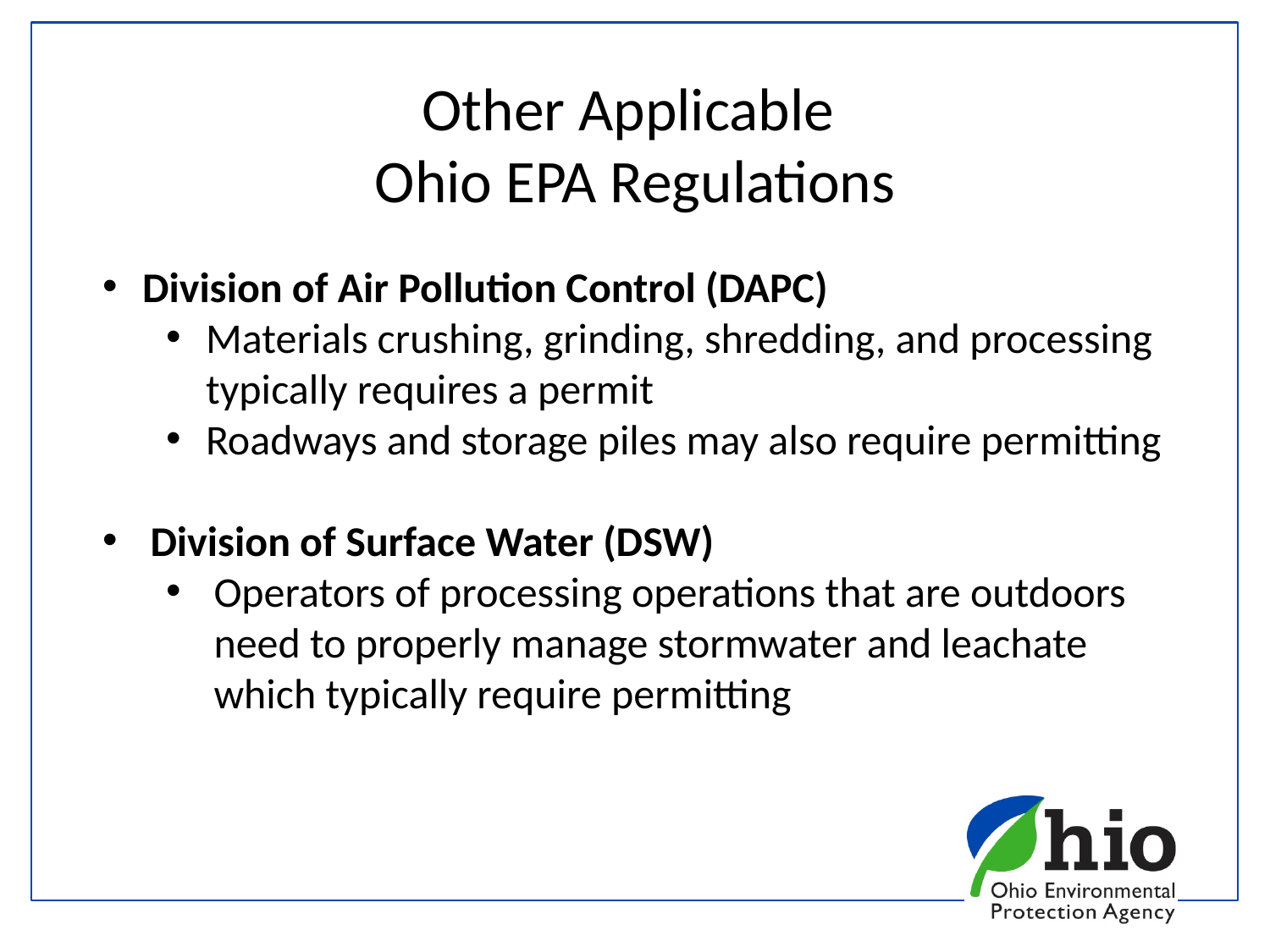

# Other Applicable Ohio EPA Regulations
Division of Air Pollution Control (DAPC)
Materials crushing, grinding, shredding, and processing typically requires a permit
Roadways and storage piles may also require permitting

Division of Surface Water (DSW)
Operators of processing operations that are outdoors need to properly manage stormwater and leachate which typically require permitting